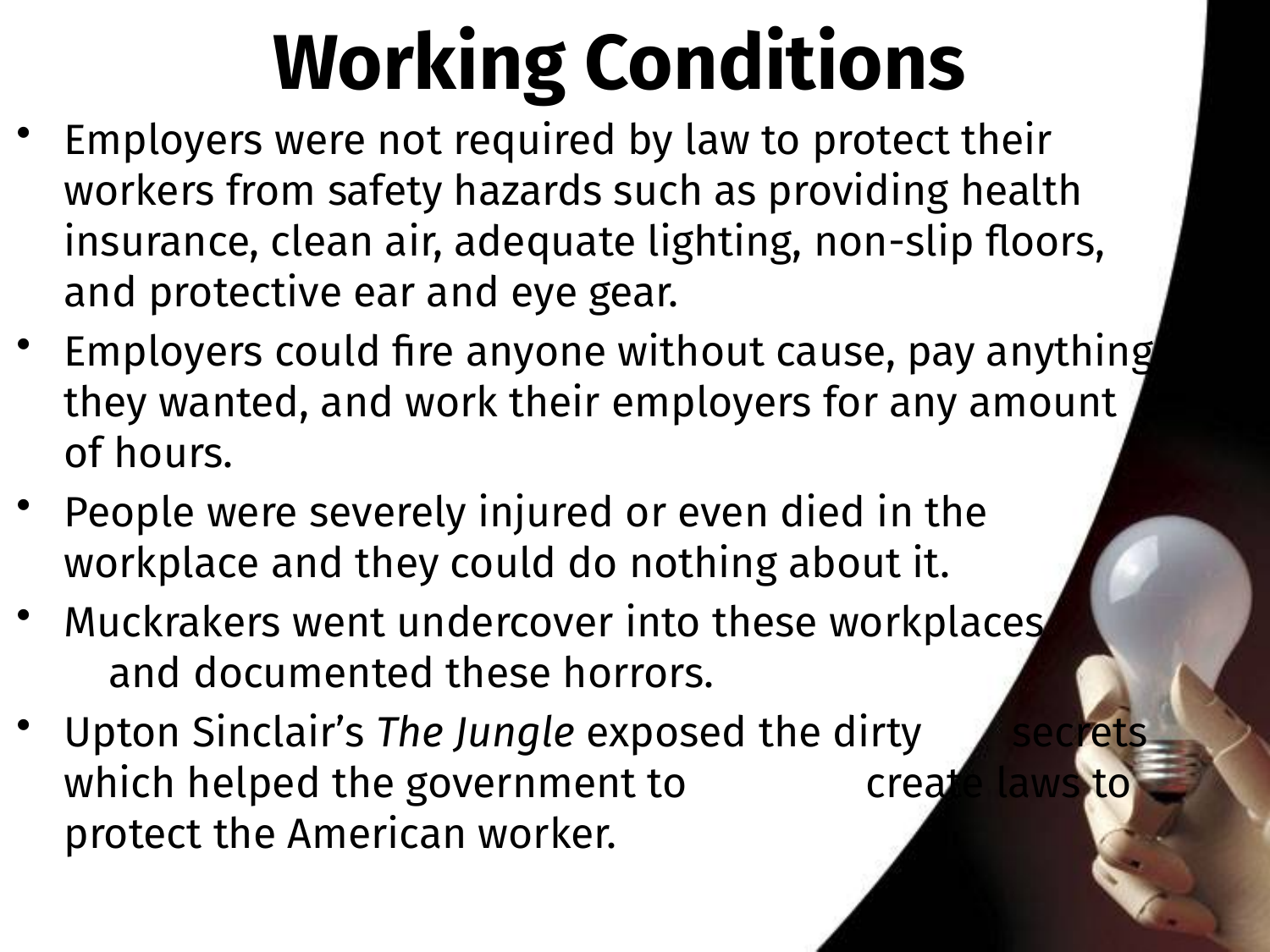

# Working Conditions
Employers were not required by law to protect their workers from safety hazards such as providing health insurance, clean air, adequate lighting, non-slip floors, and protective ear and eye gear.
Employers could fire anyone without cause, pay anything they wanted, and work their employers for any amount of hours.
People were severely injured or even died in the workplace and they could do nothing about it.
Muckrakers went undercover into these workplaces              and documented these horrors.
Upton Sinclair’s The Jungle exposed the dirty        secrets which helped the government to                create laws to protect the American worker.